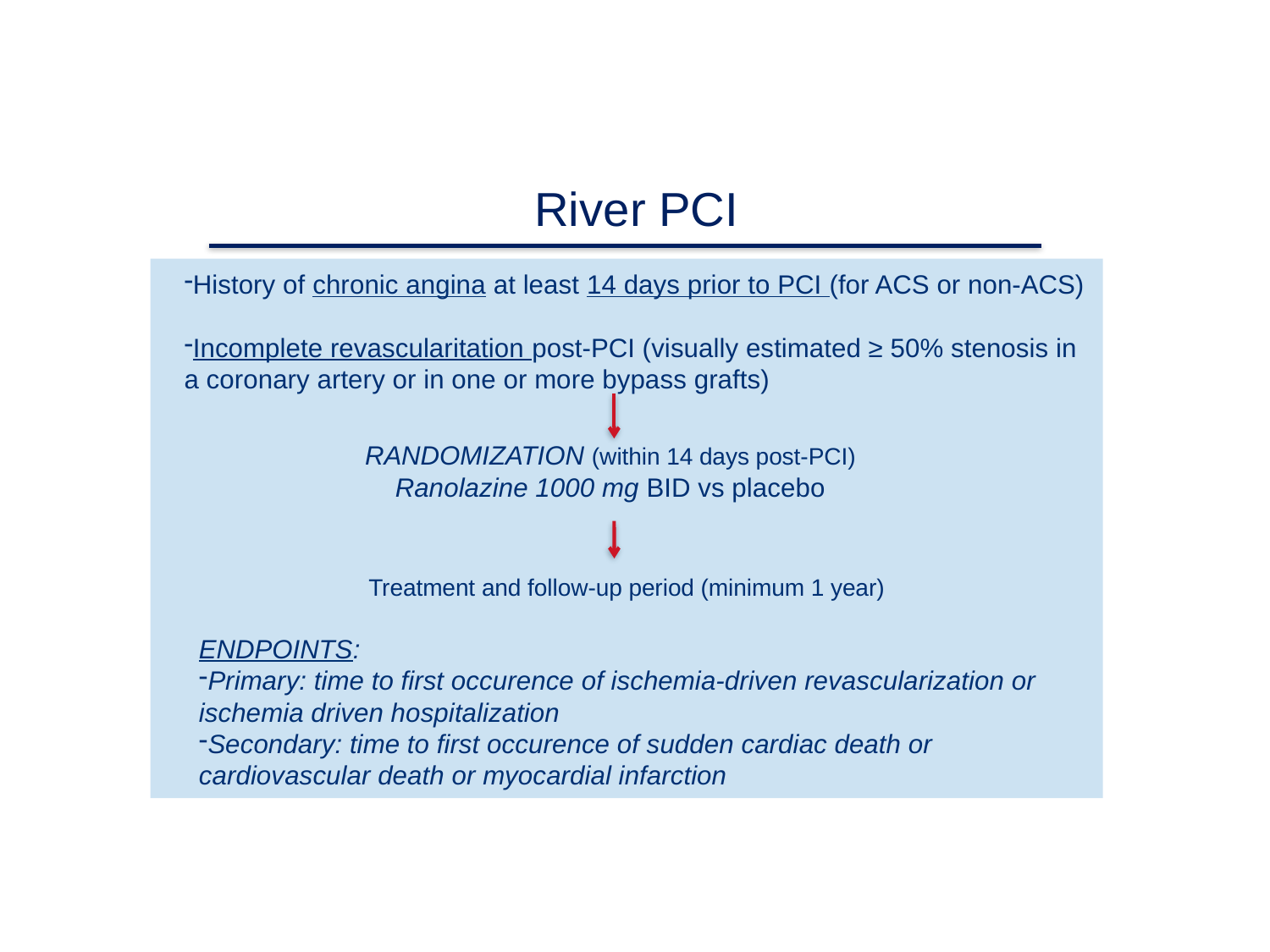

River PCI

History of chronic angina at least 14 days prior to PCI (for ACS or non-ACS)

Incomplete revascularitation post-PCI (visually estimated ≥ 50% stenosis in a coronary artery or in one or more bypass grafts)

RANDOMIZATION (within 14 days post-PCI)
Ranolazine 1000 mg BID vs placebo
Treatment and follow-up period (minimum 1 year)
ENDPOINTS:
Primary: time to first occurence of ischemia-driven revascularization or ischemia driven hospitalization
Secondary: time to first occurence of sudden cardiac death or cardiovascular death or myocardial infarction